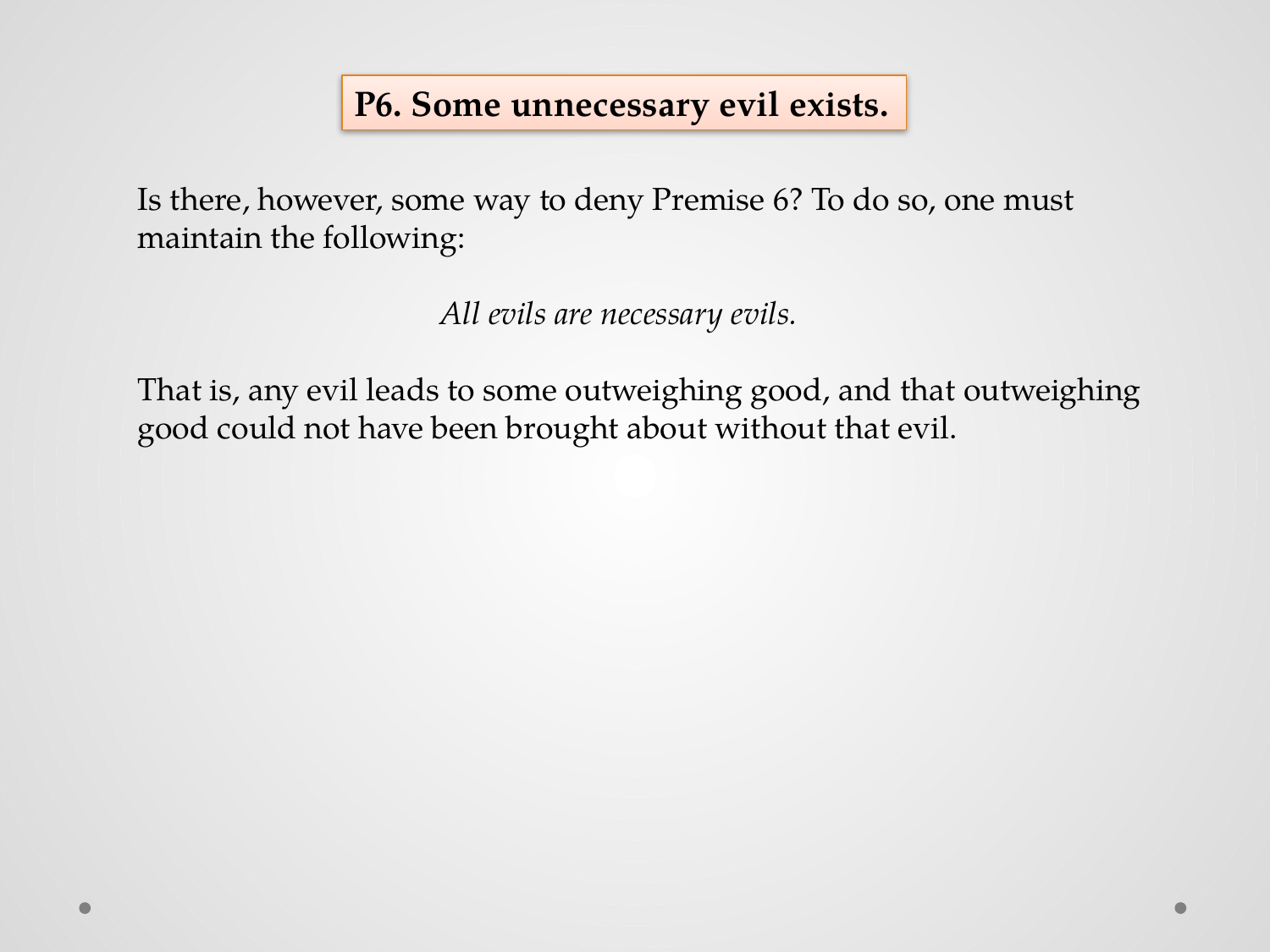

P6. Some unnecessary evil exists.
Is there, however, some way to deny Premise 6? To do so, one must maintain the following:

		      All evils are necessary evils.

That is, any evil leads to some outweighing good, and that outweighing good could not have been brought about without that evil.